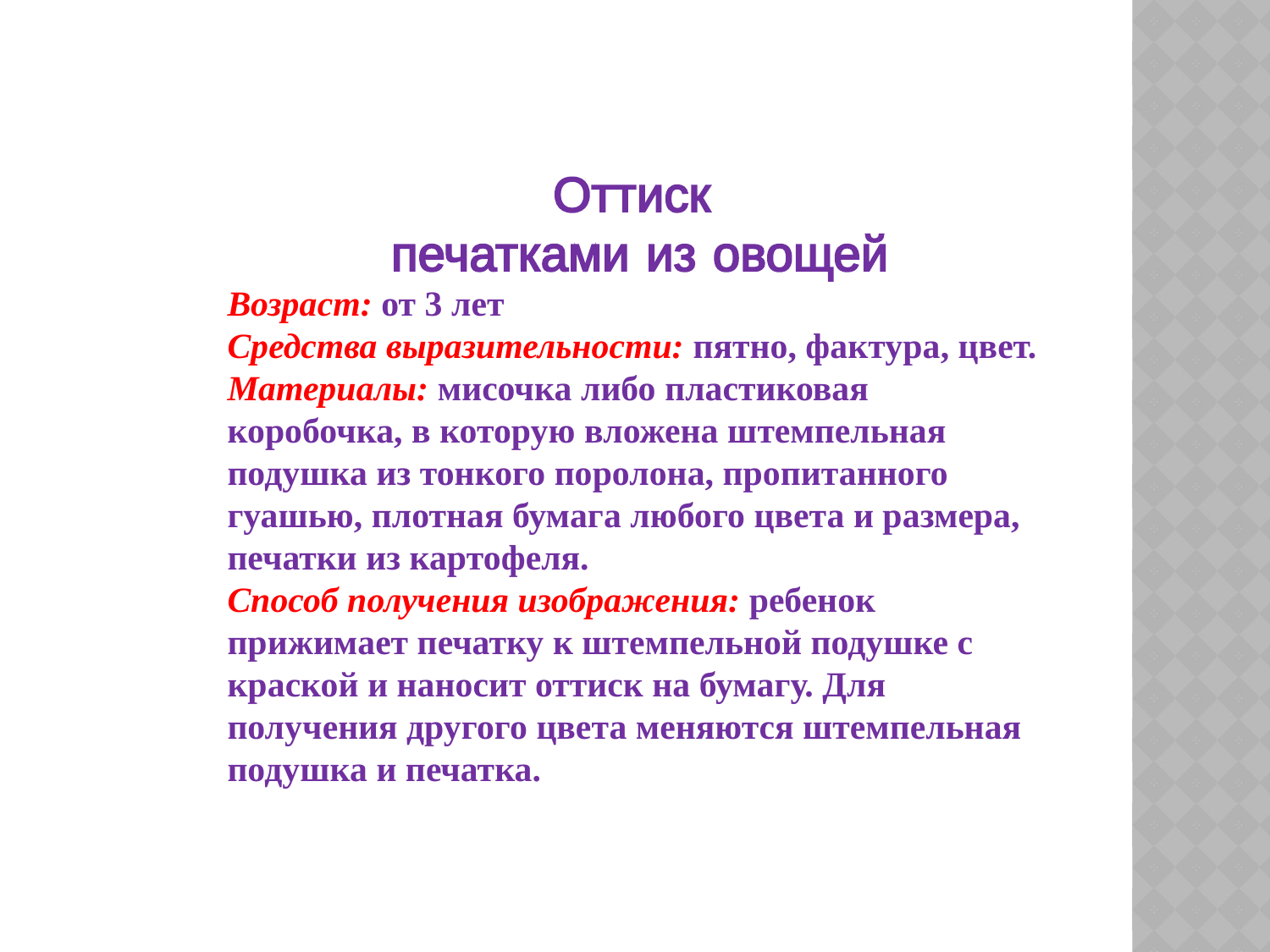

Оттиск
печатками из овощей
Возраст: от 3 лет
Средства выразительности: пятно, фактура, цвет.
Материалы: мисочка либо пластиковая коробочка, в которую вложена штемпельная подушка из тонкого поролона, пропитанного гуашью, плотная бумага любого цвета и размера, печатки из картофеля.
Способ получения изображения: ребенок прижимает печатку к штемпельной подушке с краской и наносит оттиск на бумагу. Для получения другого цвета меняются штемпельная подушка и печатка.